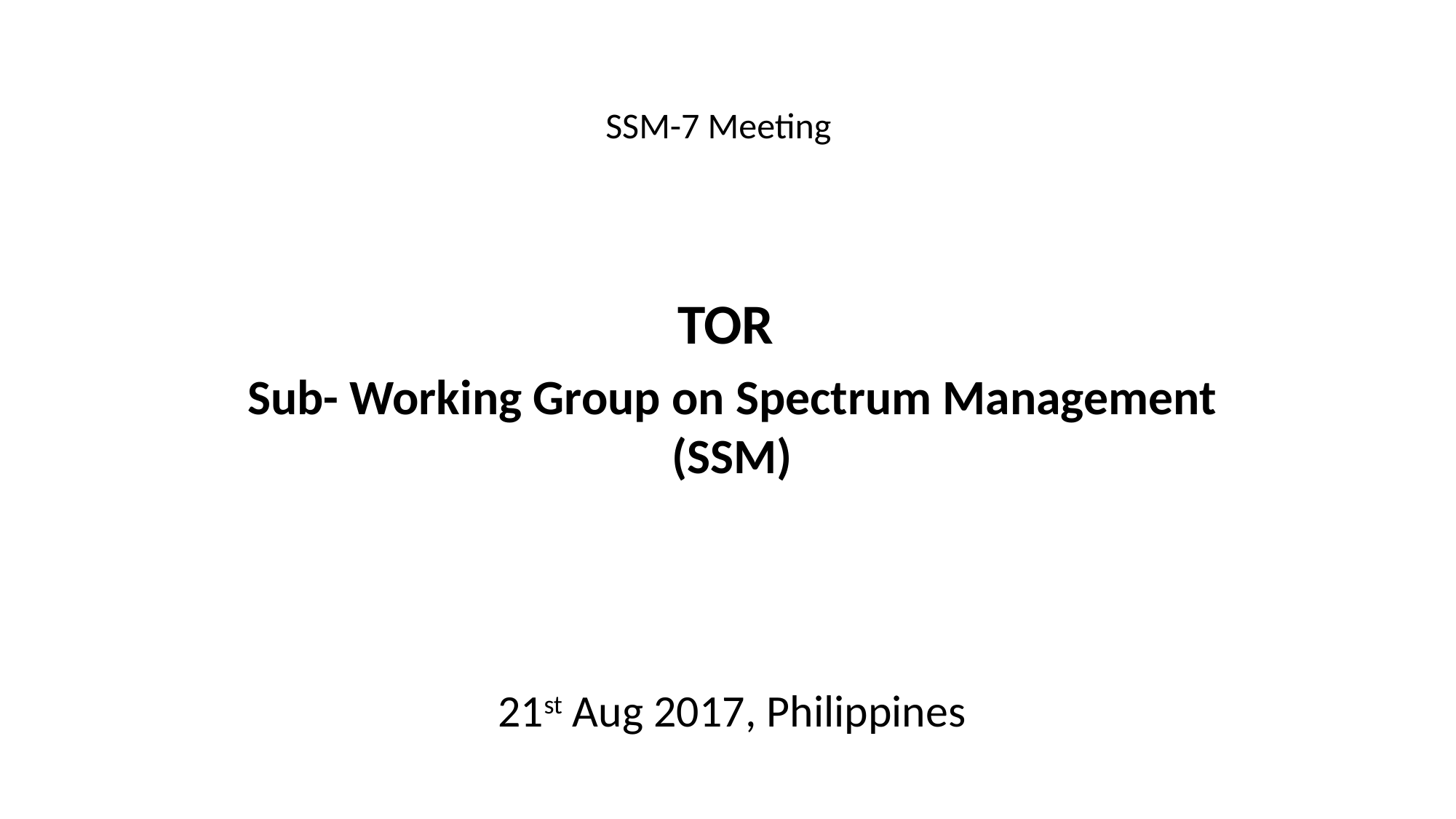

# SSM-7 Meeting
TOR
Sub- Working Group on Spectrum Management (SSM)

21st Aug 2017, Philippines